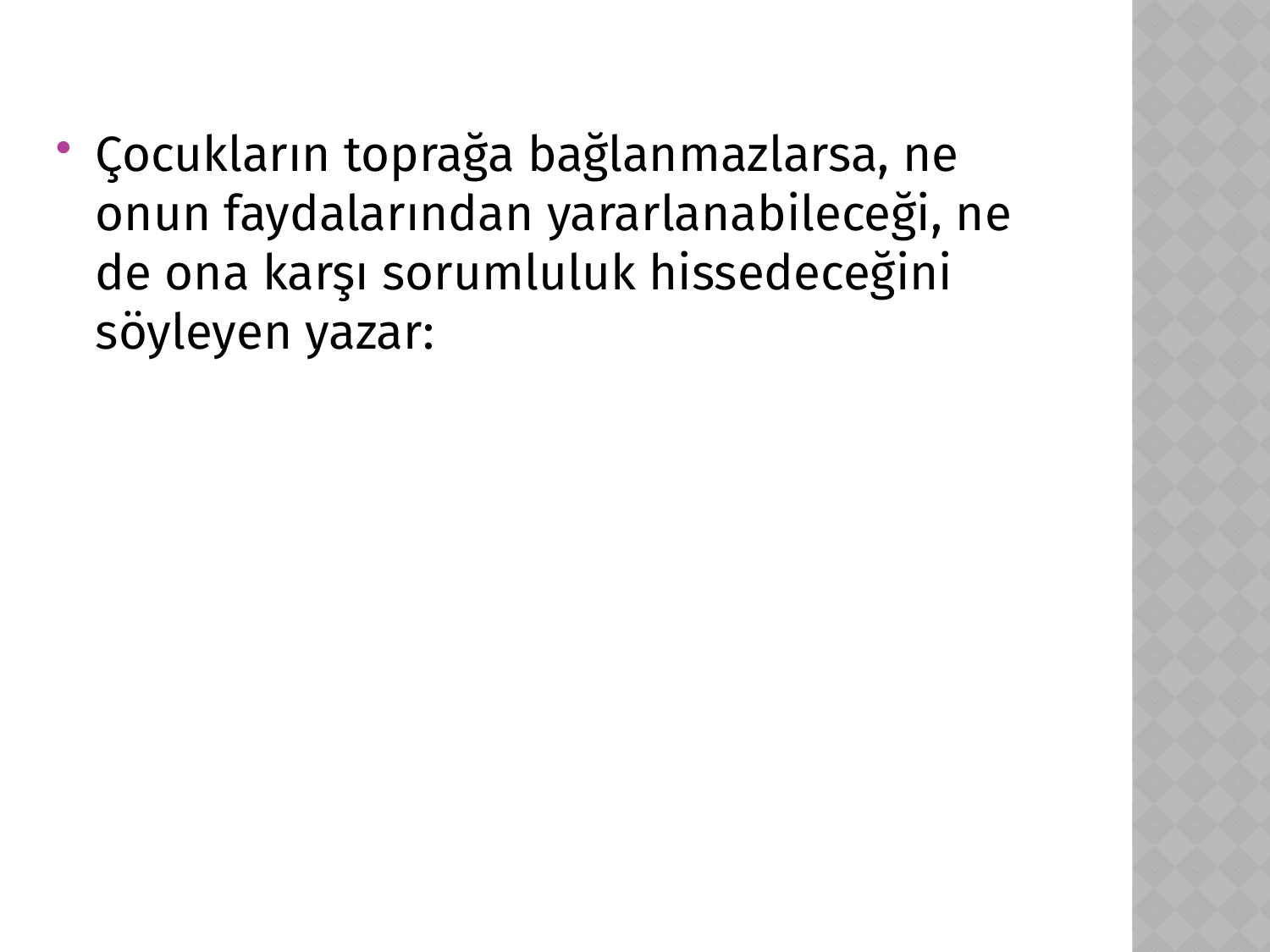

Çocukların toprağa bağlanmazlarsa, ne onun faydalarından yararlanabileceği, ne de ona karşı sorumluluk hissedeceğini söyleyen yazar: